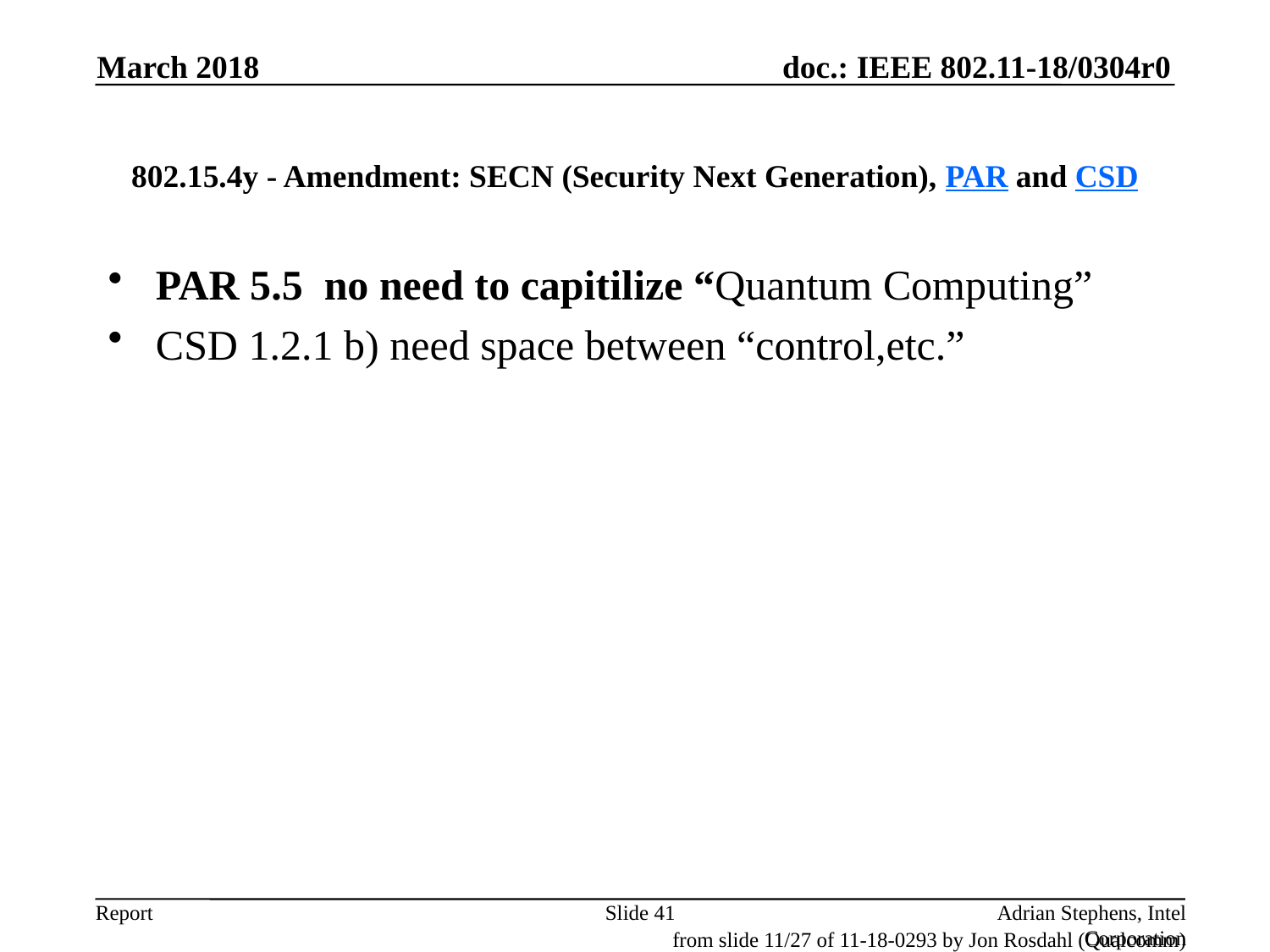

March 2018
# 802.15.4y - Amendment: SECN (Security Next Generation), PAR and CSD
PAR 5.5  no need to capitilize “Quantum Computing”
CSD 1.2.1 b) need space between “control,etc.”

Slide 41
Adrian Stephens, Intel Corporation
from slide 11/27 of 11-18-0293 by Jon Rosdahl (Qualcomm)